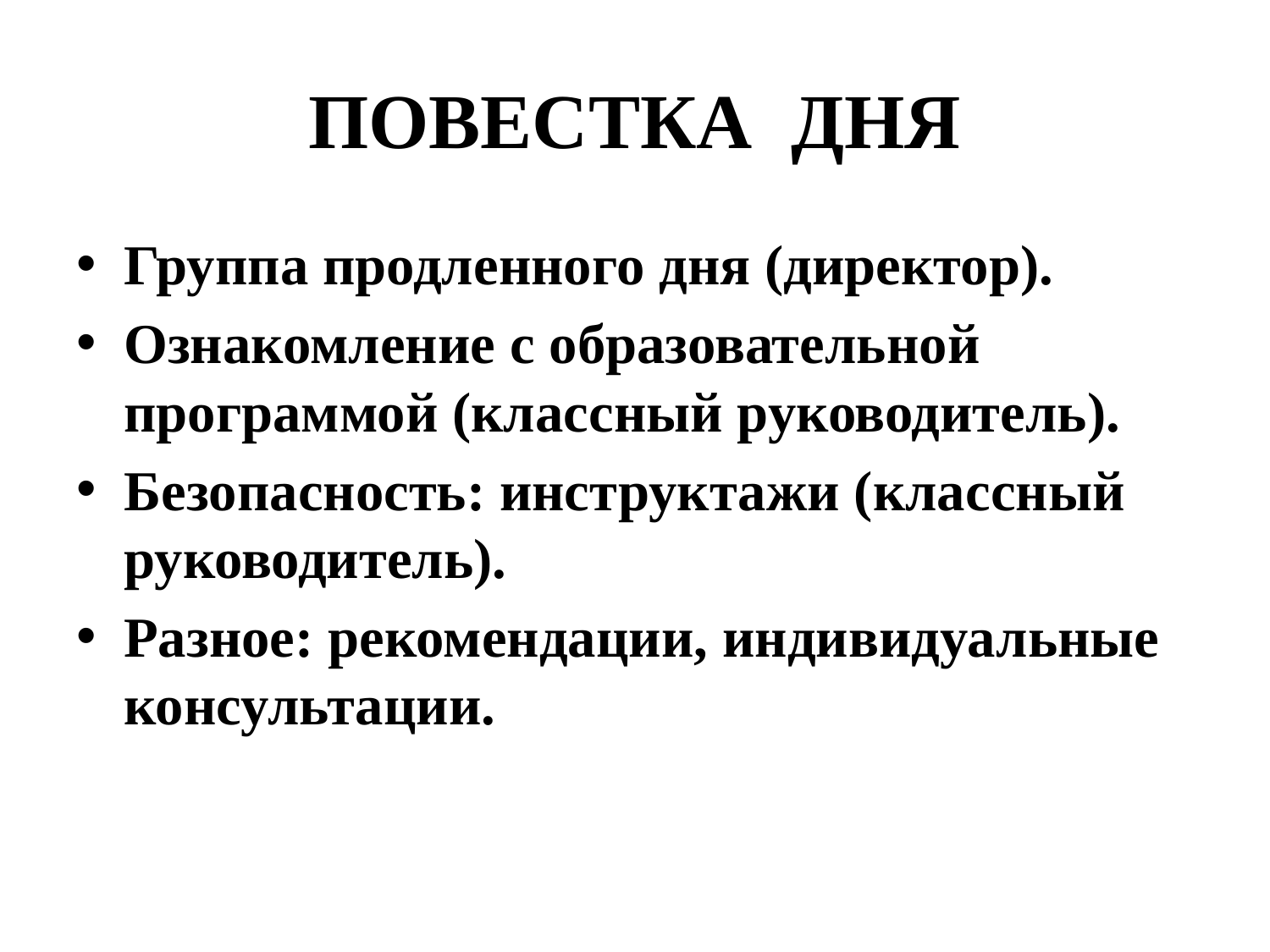

# ПОВЕСТКА  ДНЯ
Группа продленного дня (директор).
Ознакомление с образовательной программой (классный руководитель).
Безопасность: инструктажи (классный руководитель).
Разное: рекомендации, индивидуальные консультации.